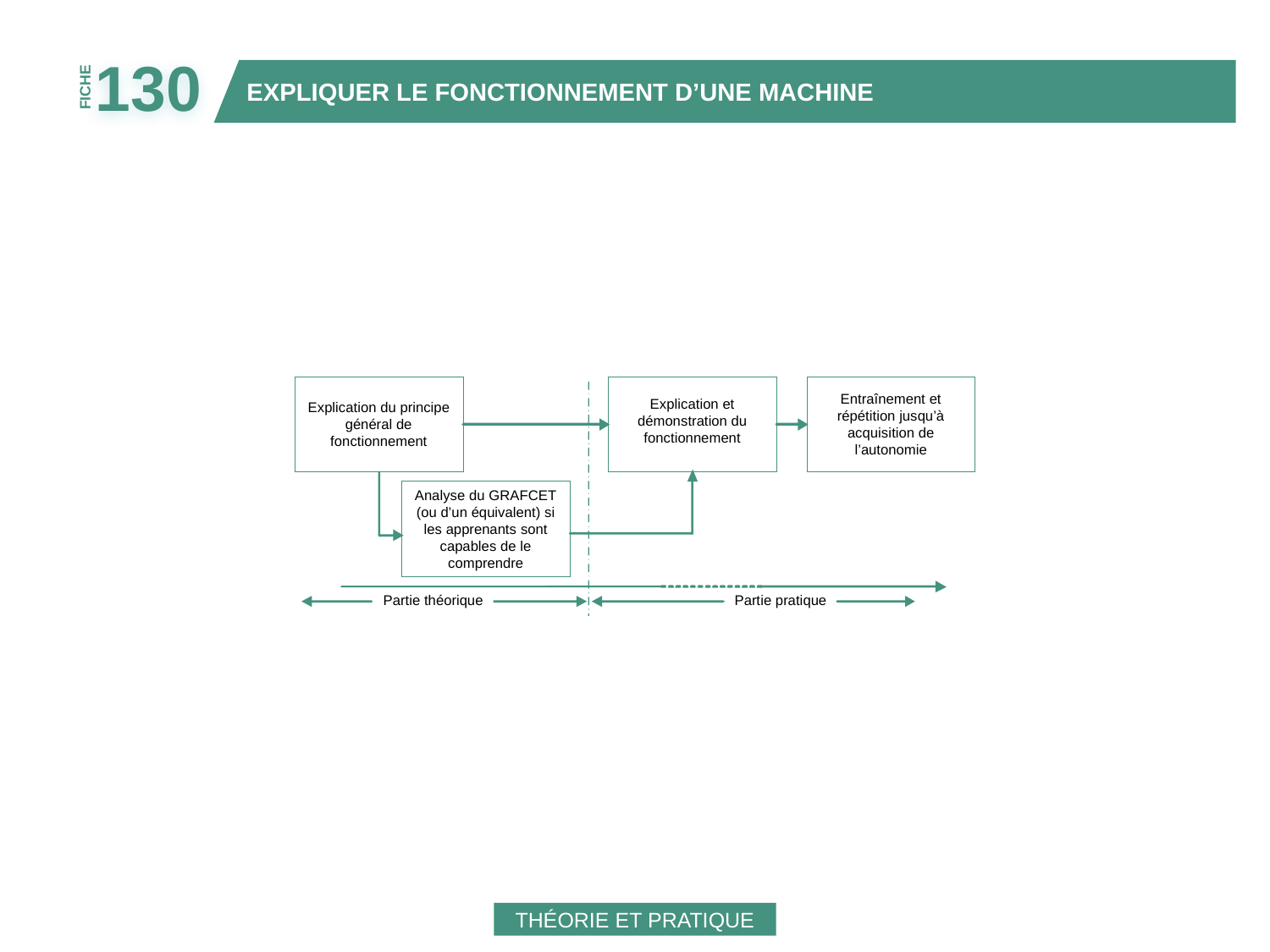

130

EXPLIQUER LE FONCTIONNEMENT D’UNE MACHINE
FICHE

Entraînement et
répétition jusqu’à
acquisition de
l’autonomie
Explication et
démonstration du
fonctionnement
Explication du principe
général de
fonctionnement

Analyse du GRAFCET
(ou d’un équivalent) si
les apprenants sont
capables de le
comprendre

Partie théorique
Partie pratique

THÉORIE ET PRATIQUE